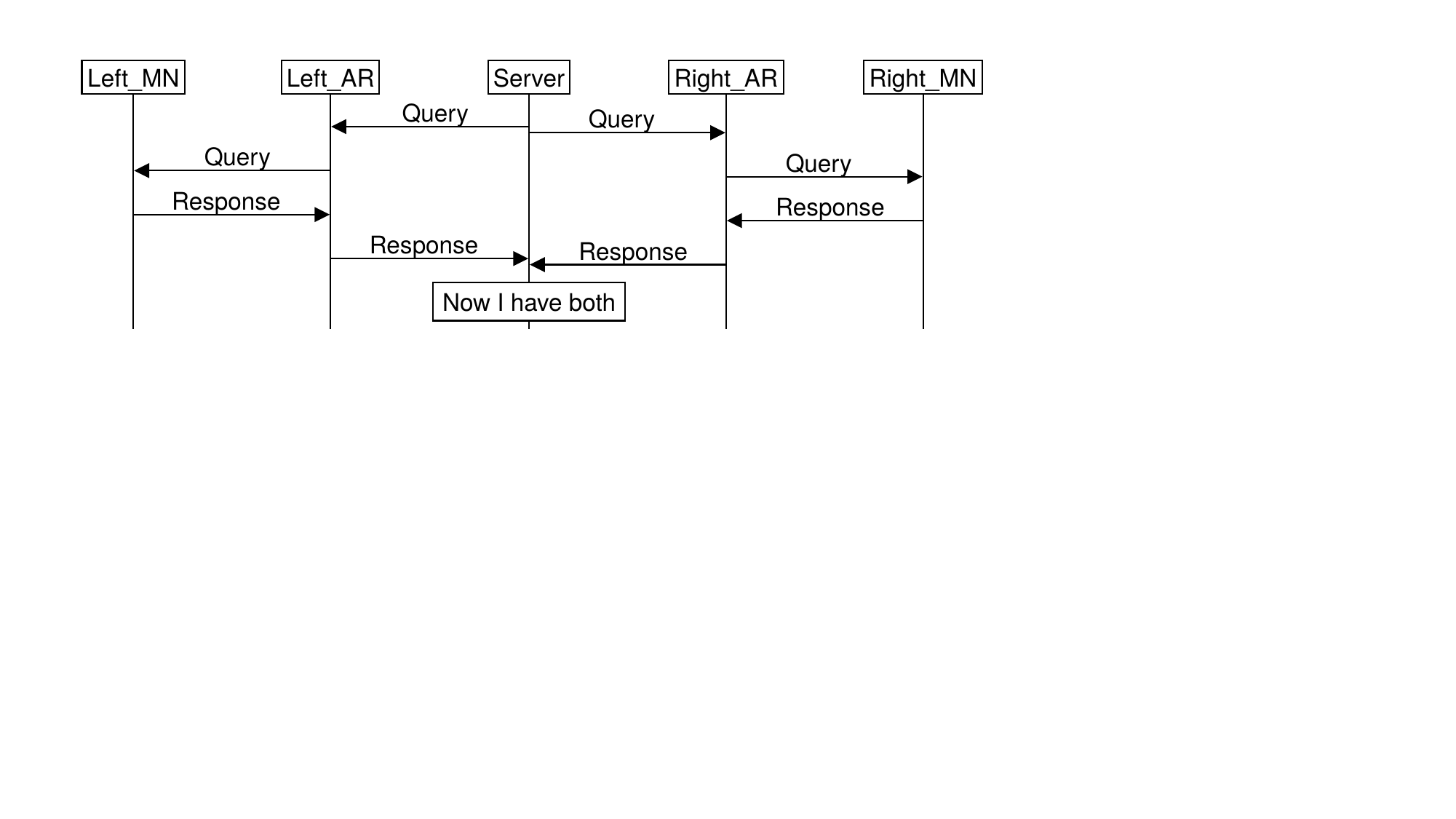

Left_MN
Left_AR
Server
Right_AR
Right_MN
Query
Query
Query
Query
Response
Response
Response
Response
Now I have both